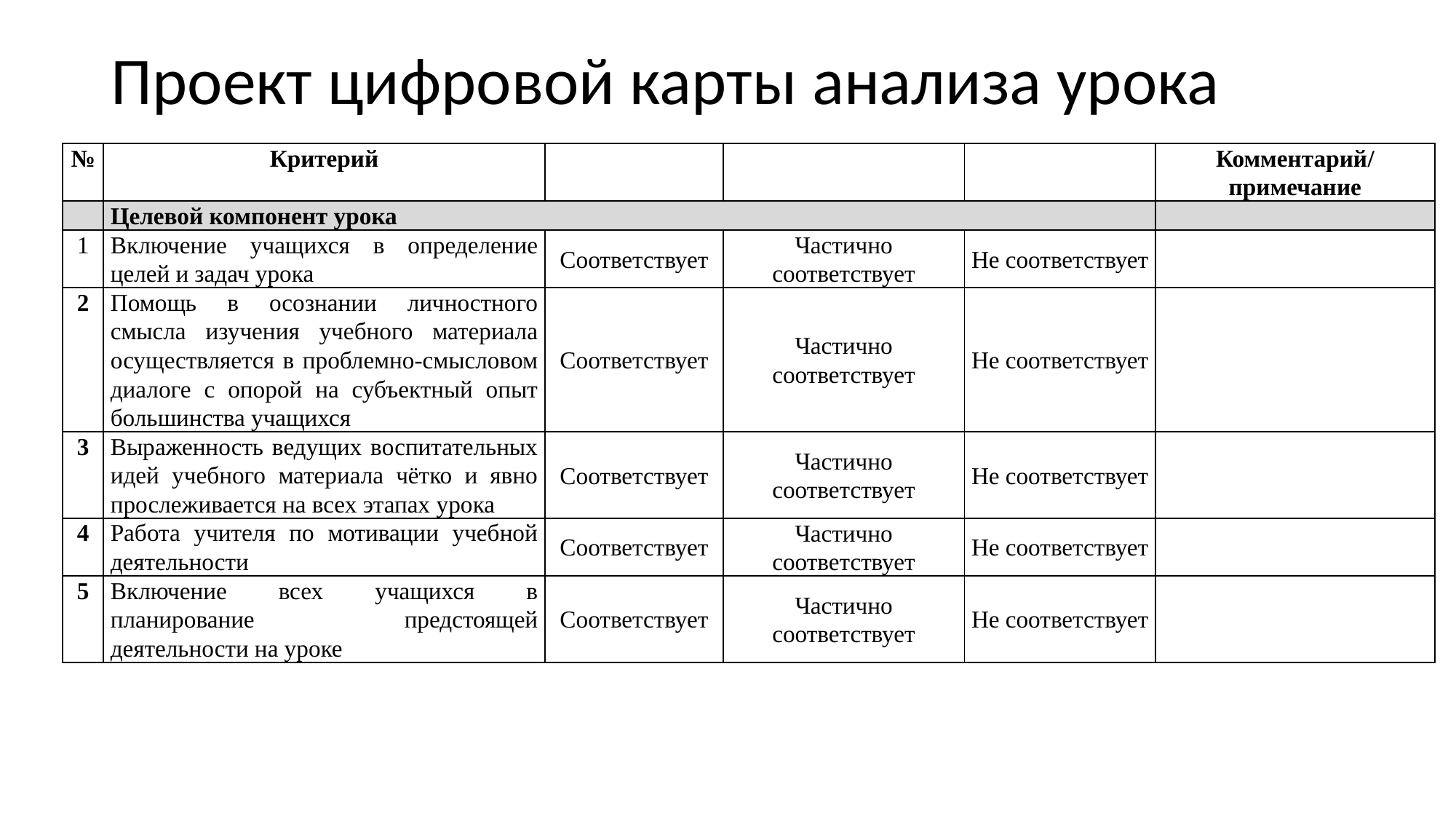

# Проект цифровой карты анализа урока
| № | Критерий |  |  |  | Комментарий/ примечание |
| --- | --- | --- | --- | --- | --- |
|  | Целевой компонент урока |  |  |  |  |
| 1 | Включение учащихся в определение целей и задач урока | Соответствует | Частично соответствует | Не соответствует |  |
| 2 | Помощь в осознании личностного смысла изучения учебного материала осуществляется в проблемно-смысловом диалоге с опорой на субъектный опыт большинства учащихся | Соответствует | Частично соответствует | Не соответствует |  |
| 3 | Выраженность ведущих воспитательных идей учебного материала чётко и явно прослеживается на всех этапах урока | Соответствует | Частично соответствует | Не соответствует |  |
| 4 | Работа учителя по мотивации учебной деятельности | Соответствует | Частично соответствует | Не соответствует |  |
| 5 | Включение всех учащихся в планирование предстоящей деятельности на уроке | Соответствует | Частично соответствует | Не соответствует |  |